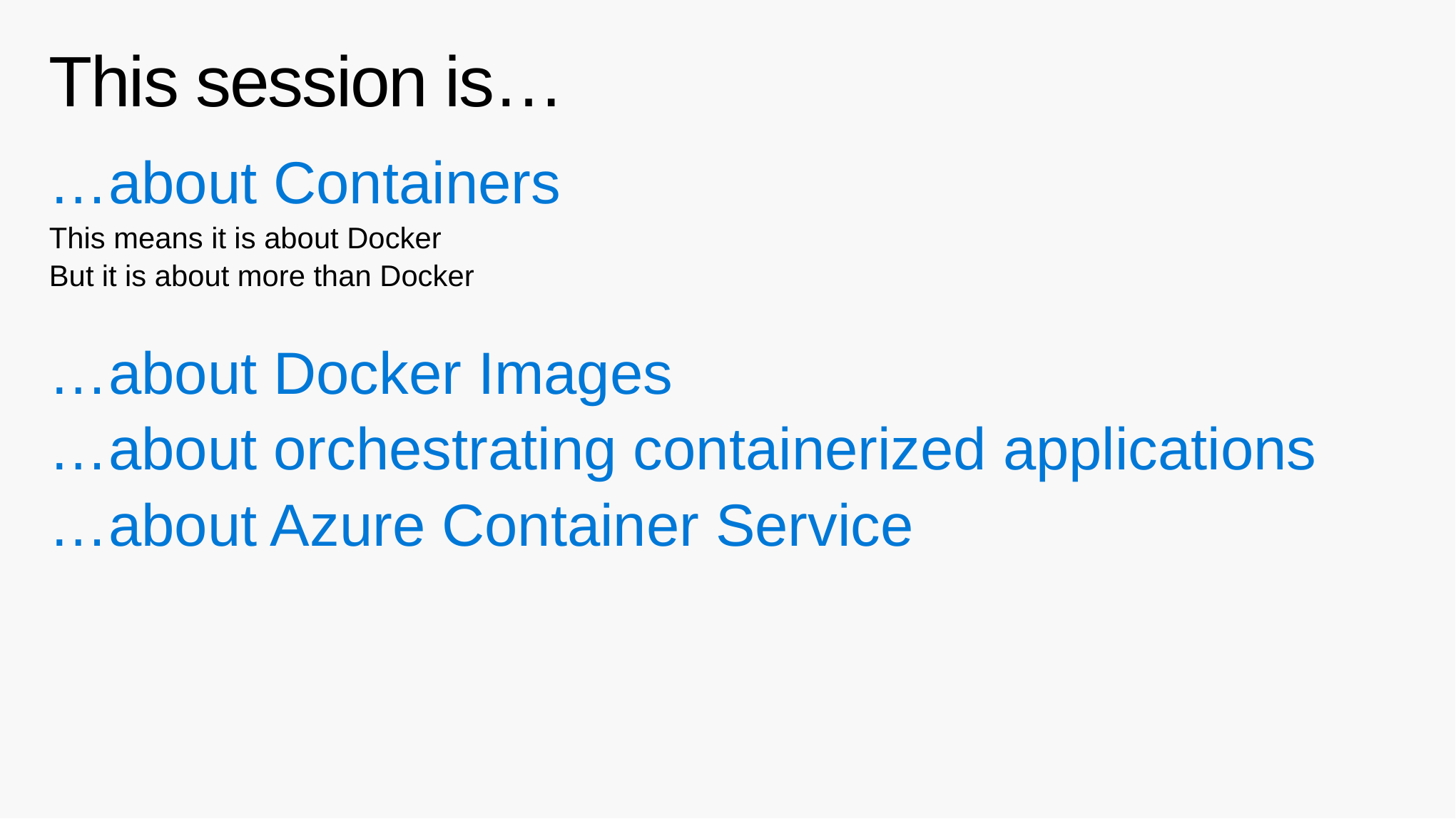

# This session is…
…about Containers
This means it is about Docker
But it is about more than Docker

…about Docker Images
…about orchestrating containerized applications
…about Azure Container Service